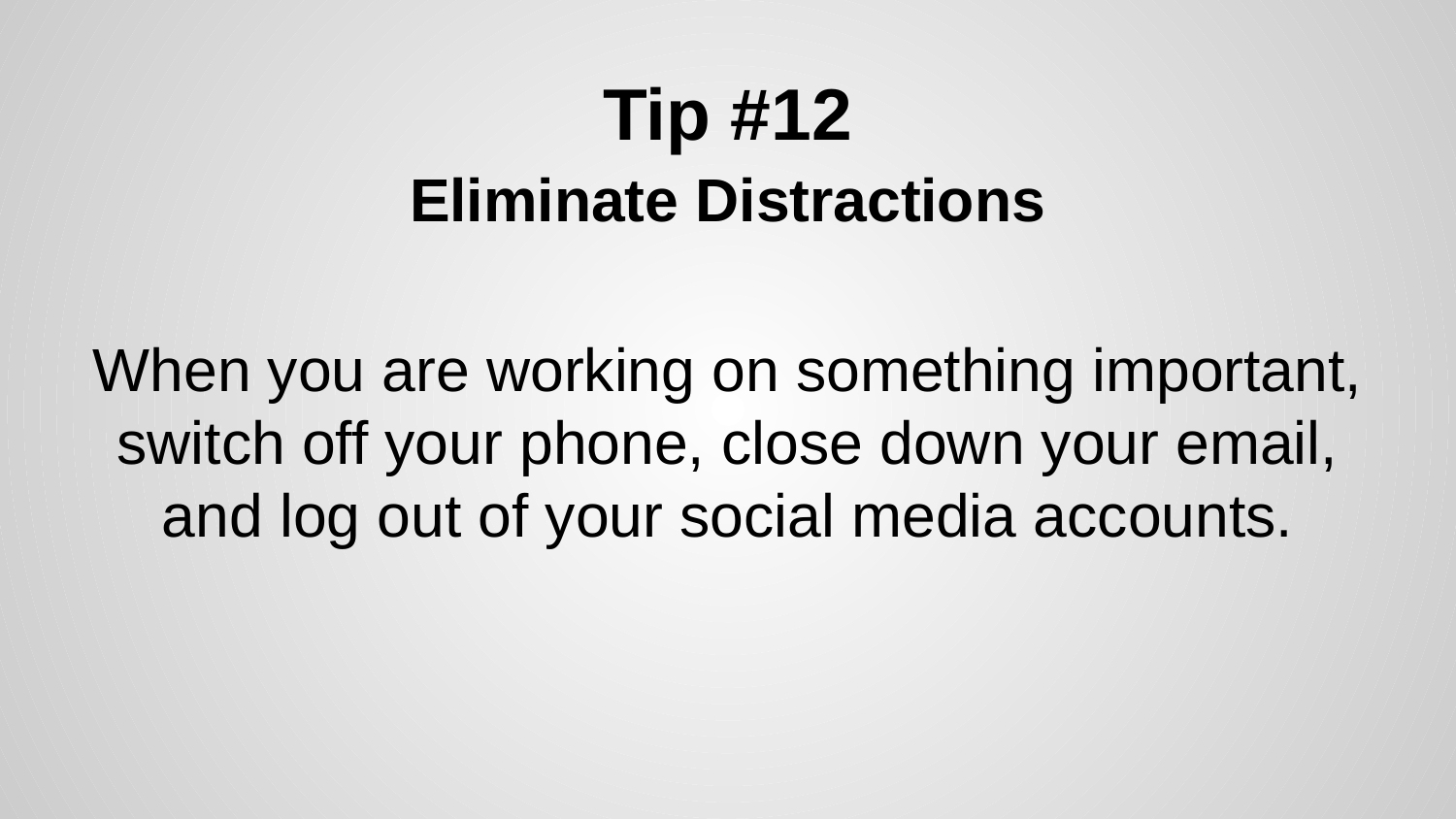

# Tip #12

Eliminate Distractions

When you are working on something important, switch off your phone, close down your email, and log out of your social media accounts.